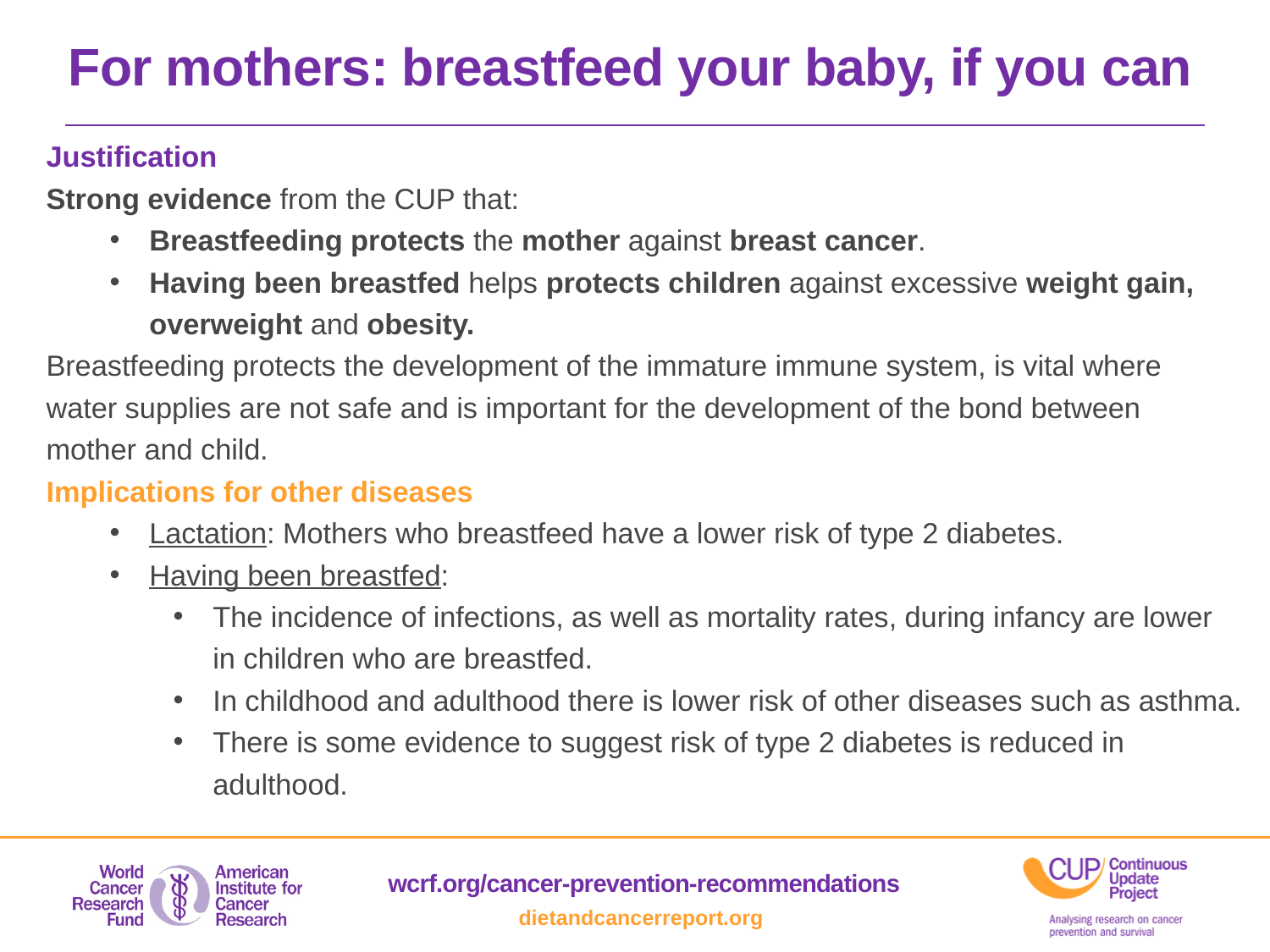

For mothers: breastfeed your baby, if you can

Justification
Strong evidence from the CUP that:
Breastfeeding protects the mother against breast cancer.
Having been breastfed helps protects children against excessive weight gain, overweight and obesity.
Breastfeeding protects the development of the immature immune system, is vital where
water supplies are not safe and is important for the development of the bond between
mother and child.
Implications for other diseases
Lactation: Mothers who breastfeed have a lower risk of type 2 diabetes.
Having been breastfed:
The incidence of infections, as well as mortality rates, during infancy are lower
in children who are breastfed.
In childhood and adulthood there is lower risk of other diseases such as asthma.
There is some evidence to suggest risk of type 2 diabetes is reduced in adulthood.
wcrf.org/cancer-prevention-recommendations